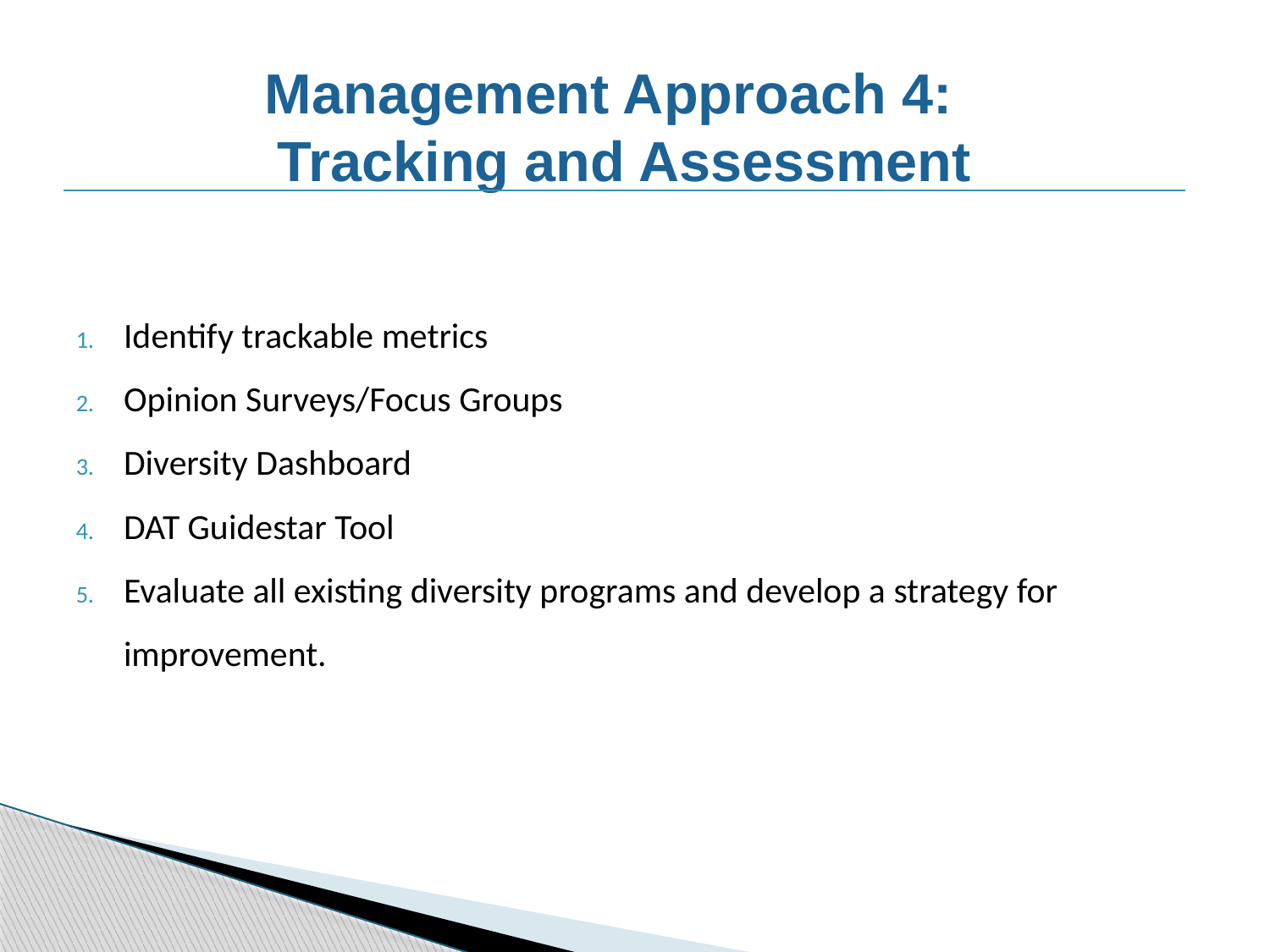

# Management Approach 4: Tracking and Assessment

Identify trackable metrics
Opinion Surveys/Focus Groups
Diversity Dashboard
DAT Guidestar Tool
Evaluate all existing diversity programs and develop a strategy for improvement.